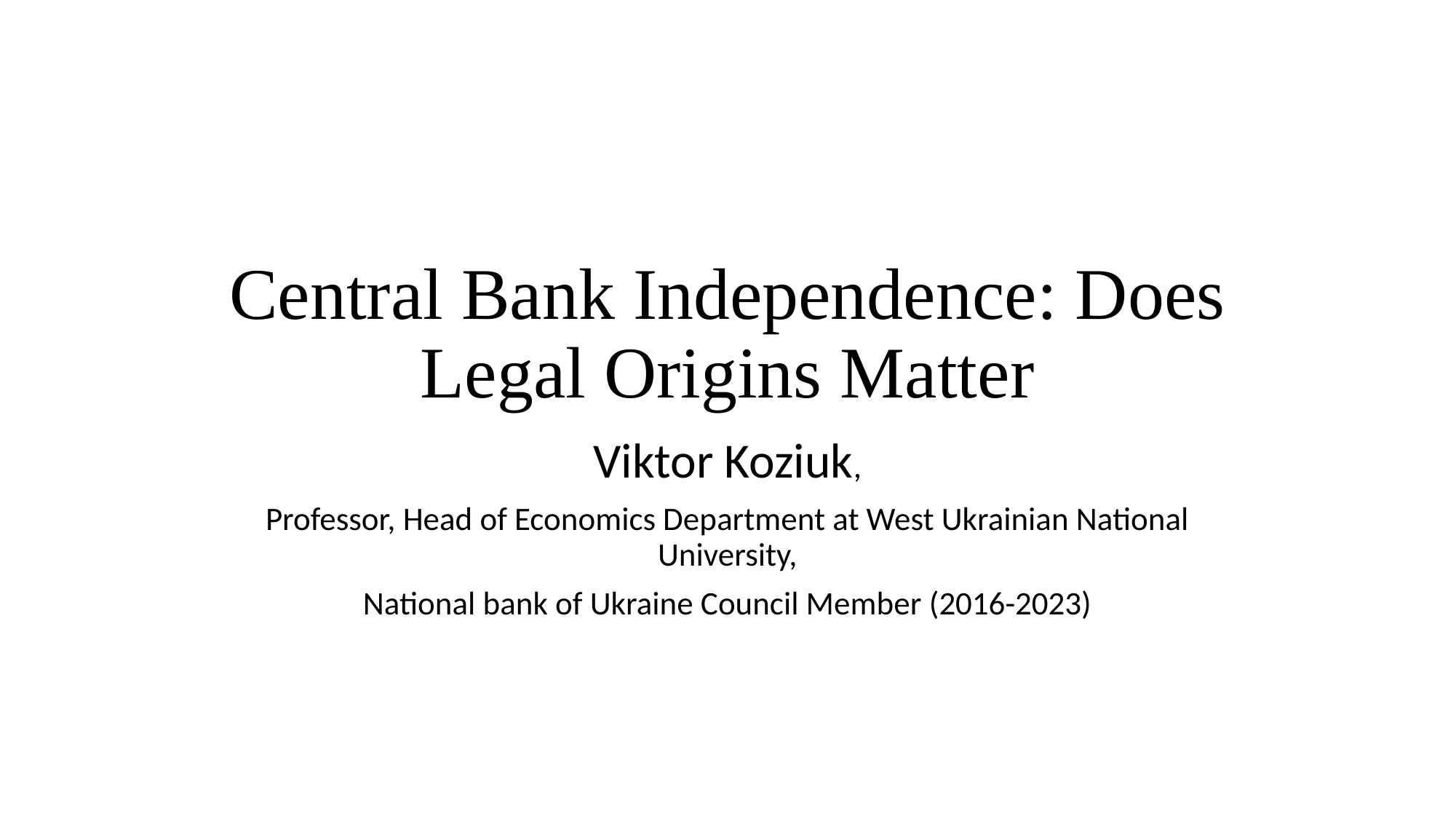

# Central Bank Independence: Does Legal Origins Matter
Viktor Koziuk,
Professor, Head of Economics Department at West Ukrainian National University,
National bank of Ukraine Council Member (2016-2023)